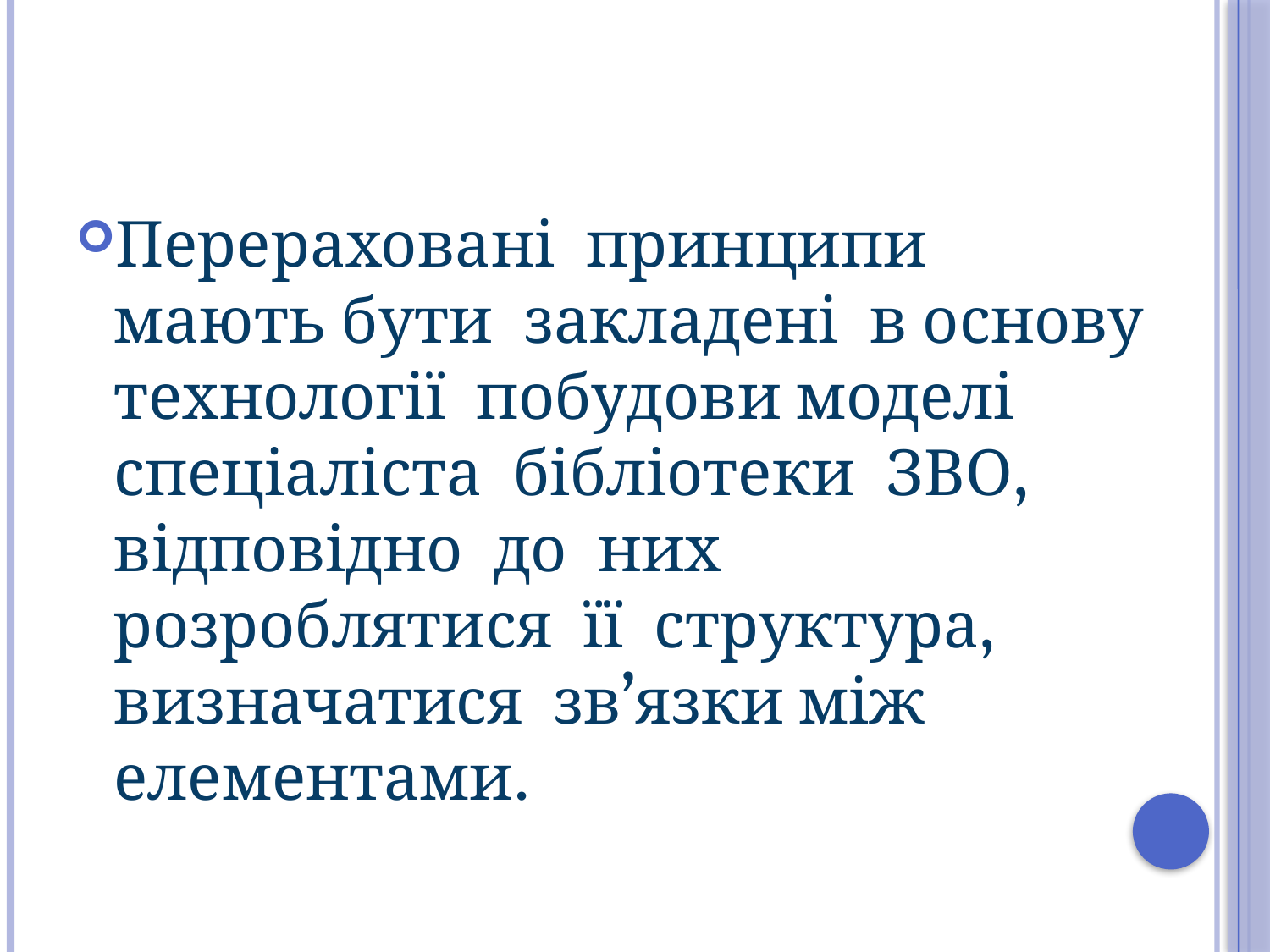

Перераховані  принципи мають бути  закладені  в основу технології  побудови моделі спеціаліста  бібліотеки  ЗВО, відповідно  до  них розроблятися  її  структура,  визначатися  зв’язки між  елементами.